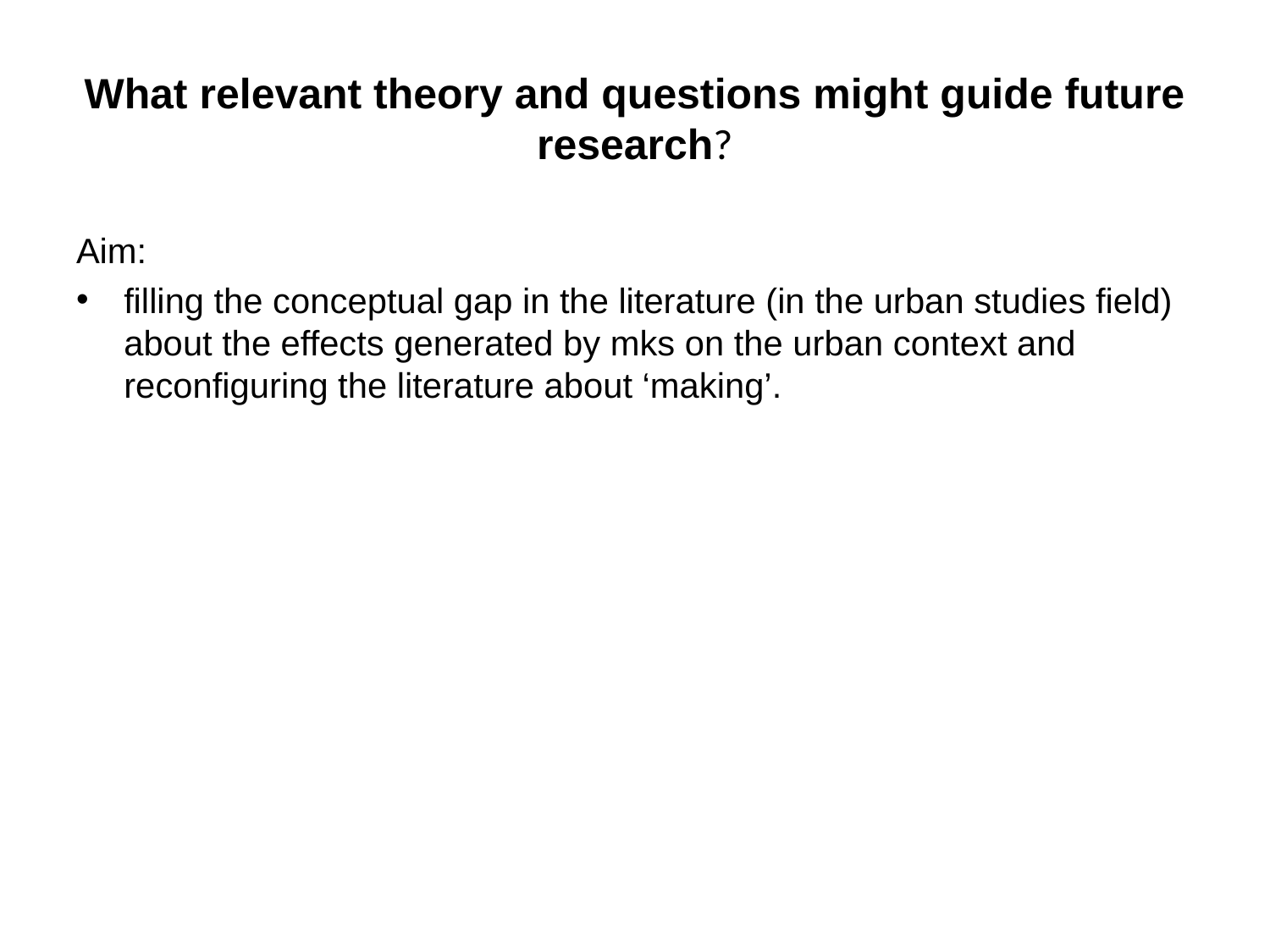

# What relevant theory and questions might guide future research?
Aim:
filling the conceptual gap in the literature (in the urban studies field) about the effects generated by mks on the urban context and reconfiguring the literature about ‘making’.